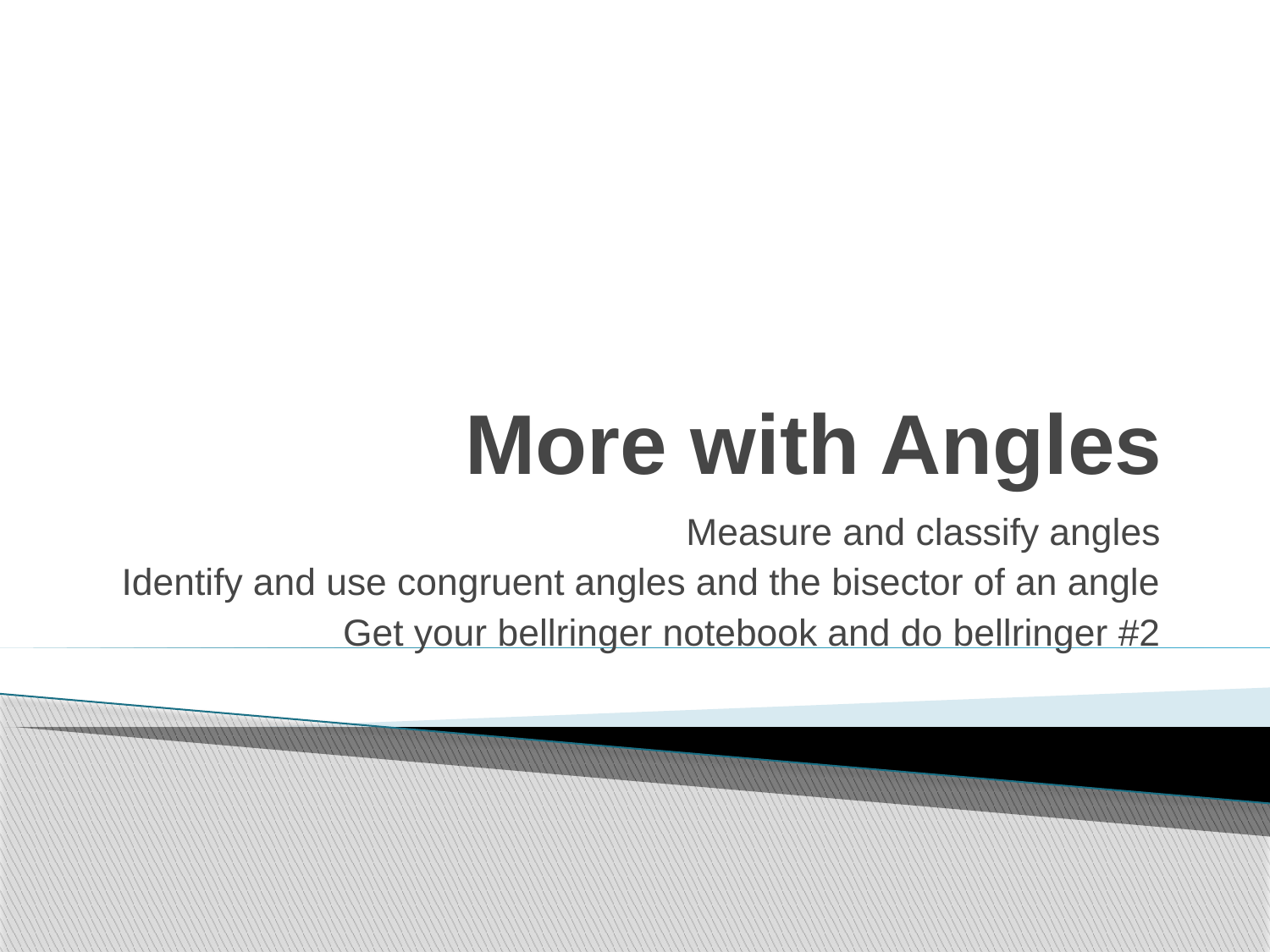

# More with Angles
Measure and classify angles
Identify and use congruent angles and the bisector of an angle
Get your bellringer notebook and do bellringer #2